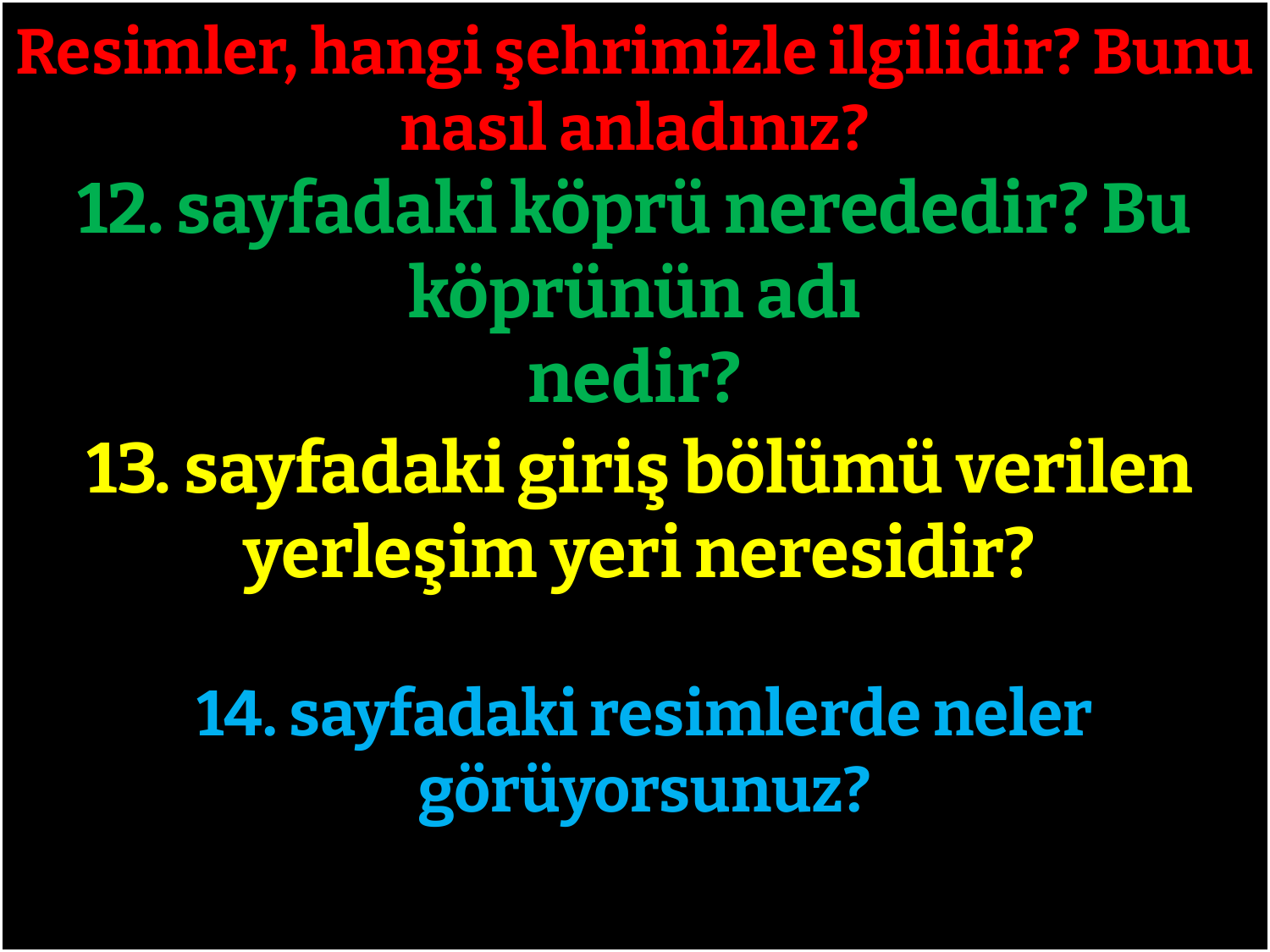

Resimler, hangi şehrimizle ilgilidir? Bunu nasıl anladınız?
12. sayfadaki köprü nerededir? Bu köprünün adı
nedir?

#
13. sayfadaki giriş bölümü verilen yerleşim yeri neresidir?
14. sayfadaki resimlerde neler görüyorsunuz?